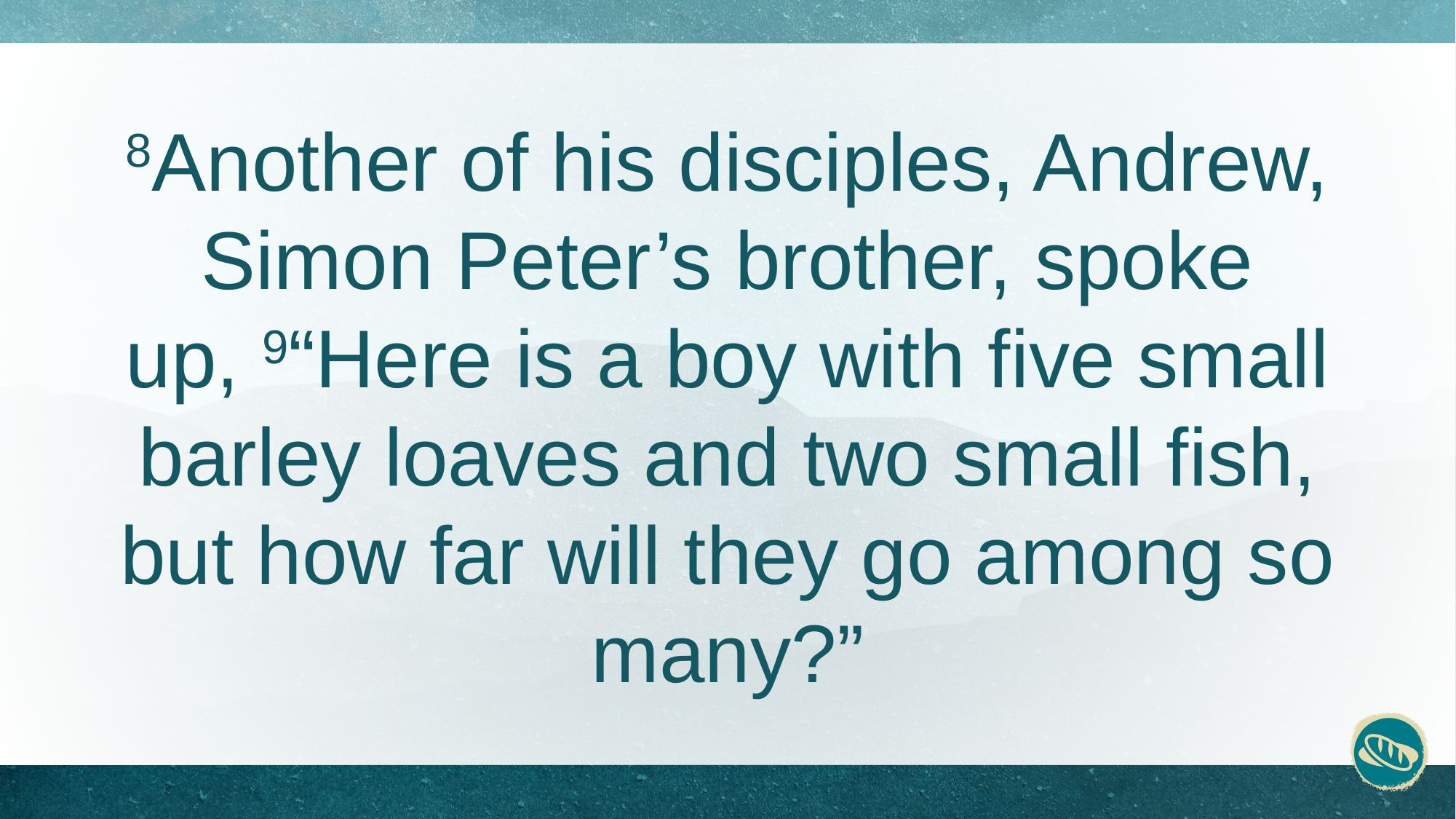

# 8Another of his disciples, Andrew, Simon Peter’s brother, spoke up, 9“Here is a boy with five small barley loaves and two small fish, but how far will they go among so many?”